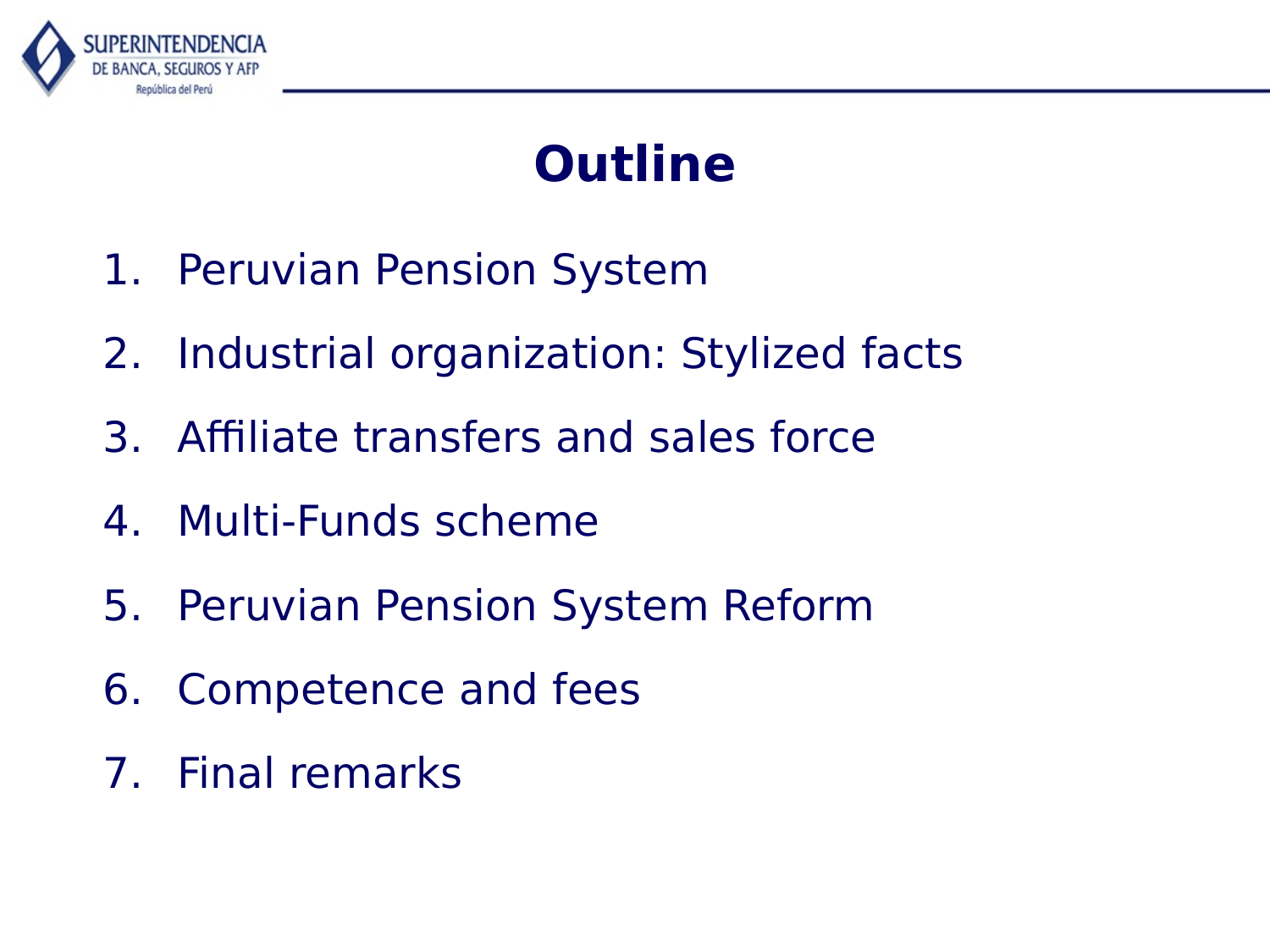

Outline
Peruvian Pension System

Industrial organization: Stylized facts

Affiliate transfers and sales force

Multi-Funds scheme

Peruvian Pension System Reform

Competence and fees

Final remarks